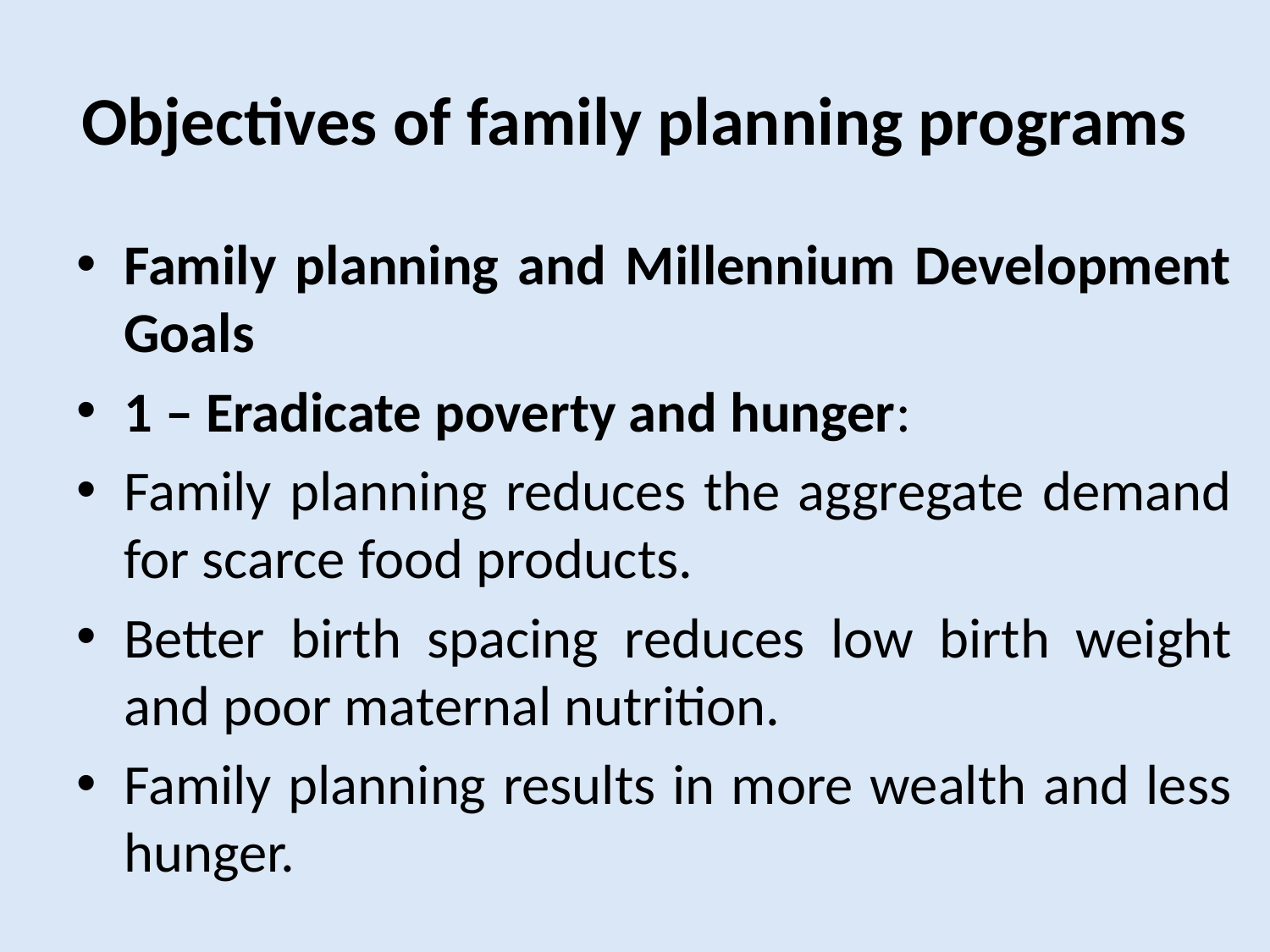

# Objectives of family planning programs

Family planning and Millennium Development Goals
1 – Eradicate poverty and hunger:
Family planning reduces the aggregate demand for scarce food products.
Better birth spacing reduces low birth weight and poor maternal nutrition.
Family planning results in more wealth and less hunger.